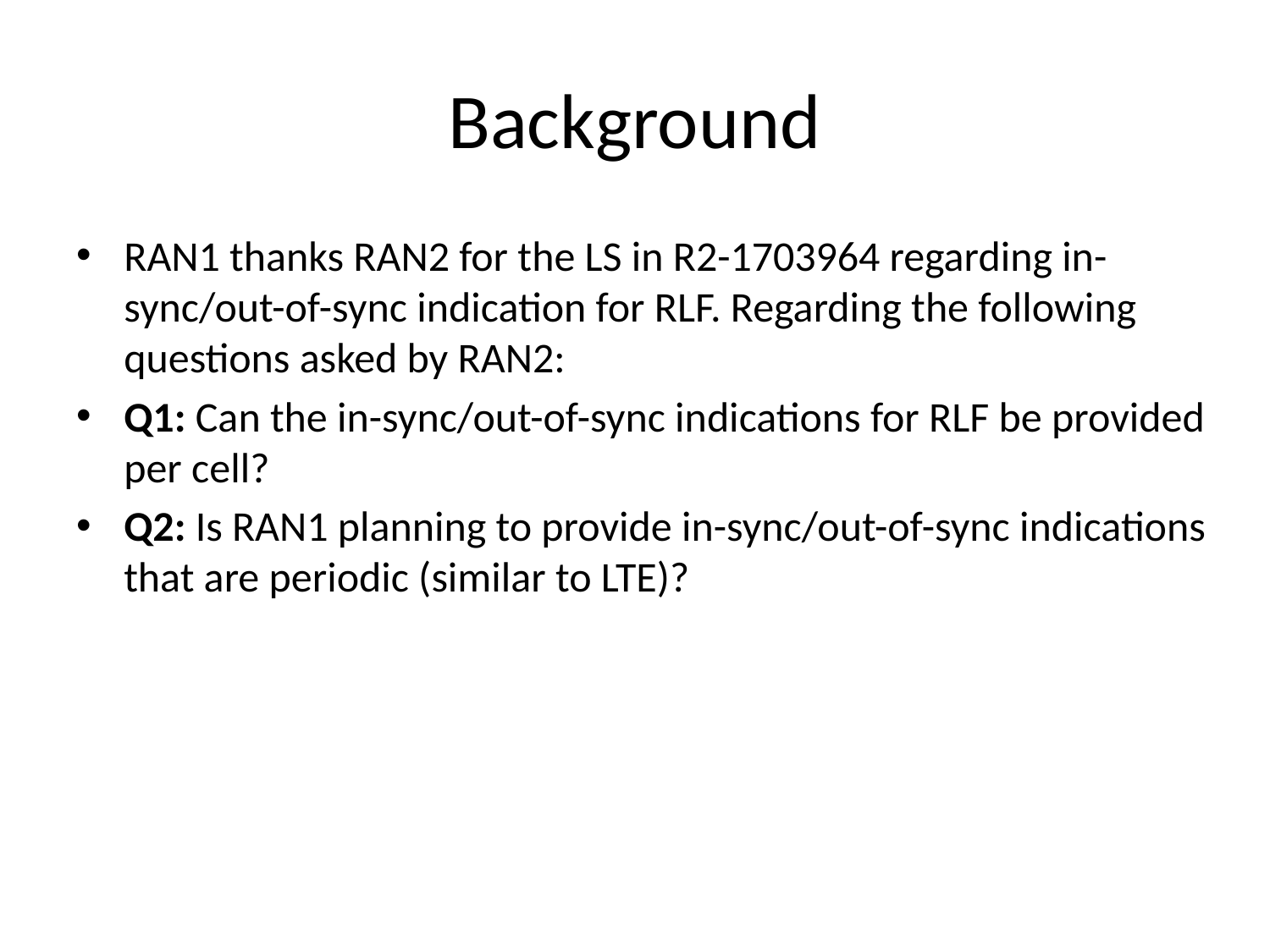

# Background
RAN1 thanks RAN2 for the LS in R2-1703964 regarding in-sync/out-of-sync indication for RLF. Regarding the following questions asked by RAN2:
Q1: Can the in-sync/out-of-sync indications for RLF be provided per cell?
Q2: Is RAN1 planning to provide in-sync/out-of-sync indications that are periodic (similar to LTE)?